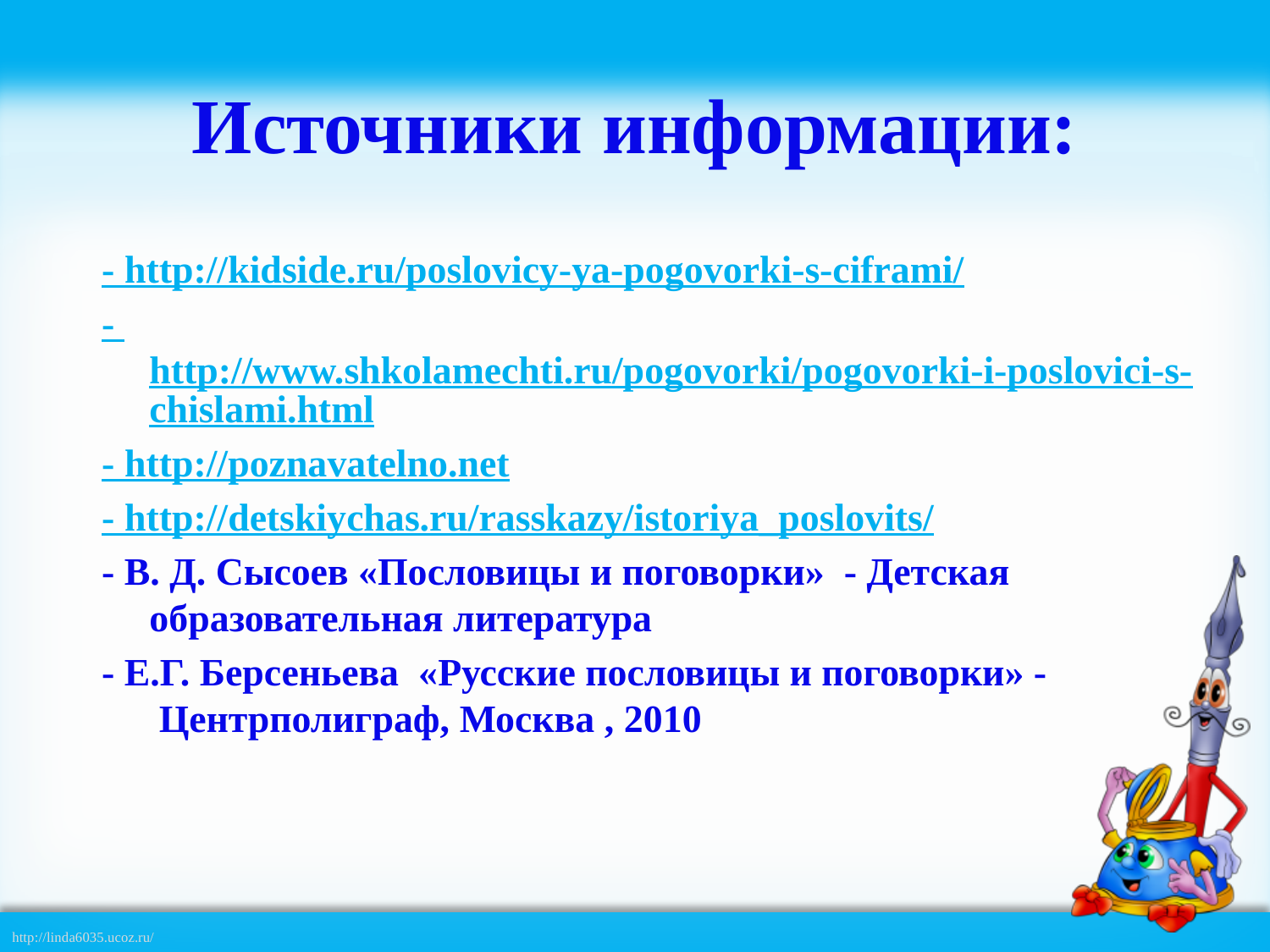

# Источники информации:
- http://kidside.ru/poslovicy-ya-pogovorki-s-ciframi/
- http://www.shkolamechti.ru/pogovorki/pogovorki-i-poslovici-s-chislami.html
- http://poznavatelno.net
- http://detskiychas.ru/rasskazy/istoriya_poslovits/
- В. Д. Сысоев «Пословицы и поговорки»  - Детская образовательная литература
- Е.Г. Берсеньева  «Русские пословицы и поговорки» -  Центрполиграф, Москва , 2010